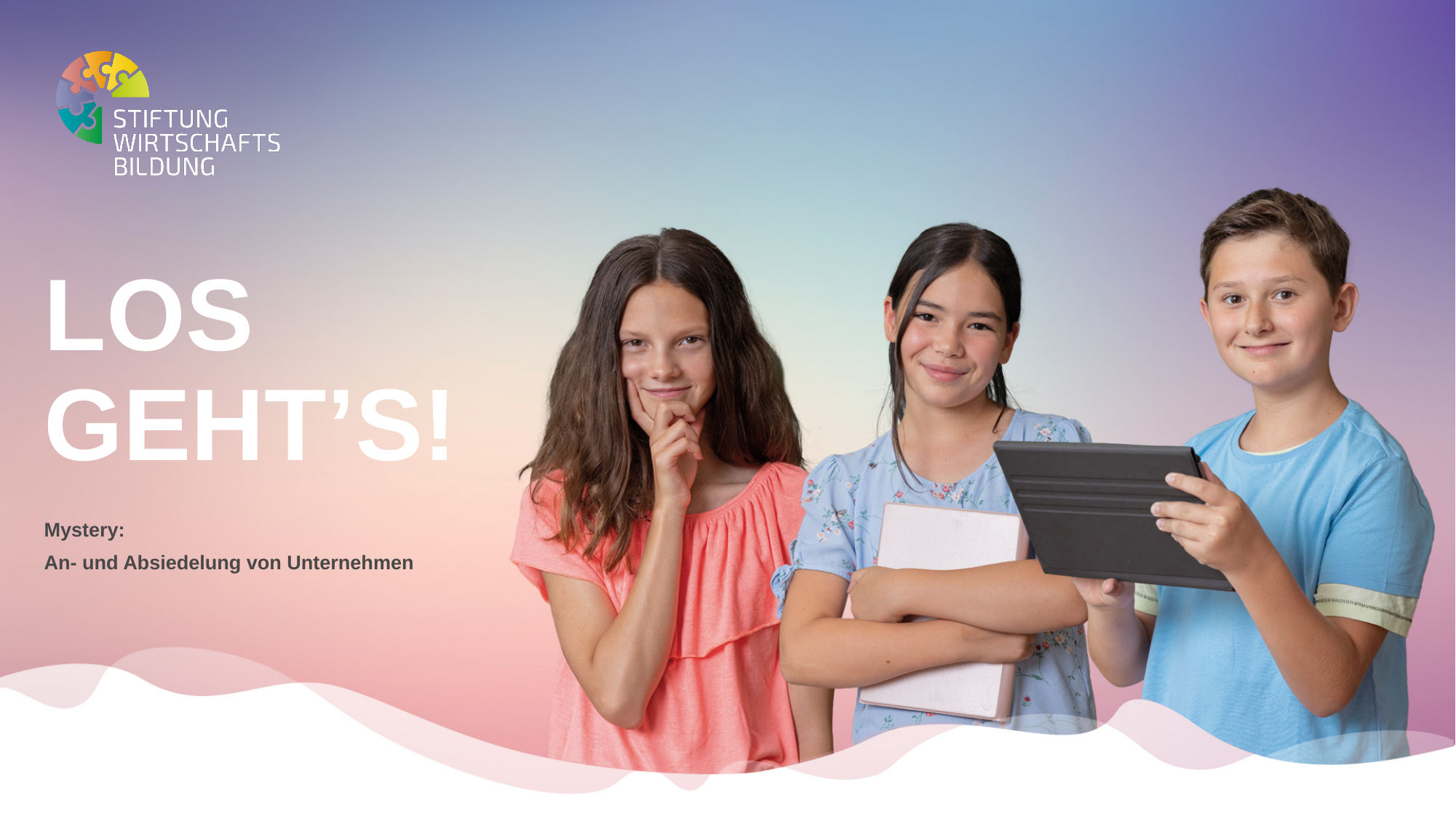

# Los Geht’s!
Mystery:
An- und Absiedelung von Unternehmen